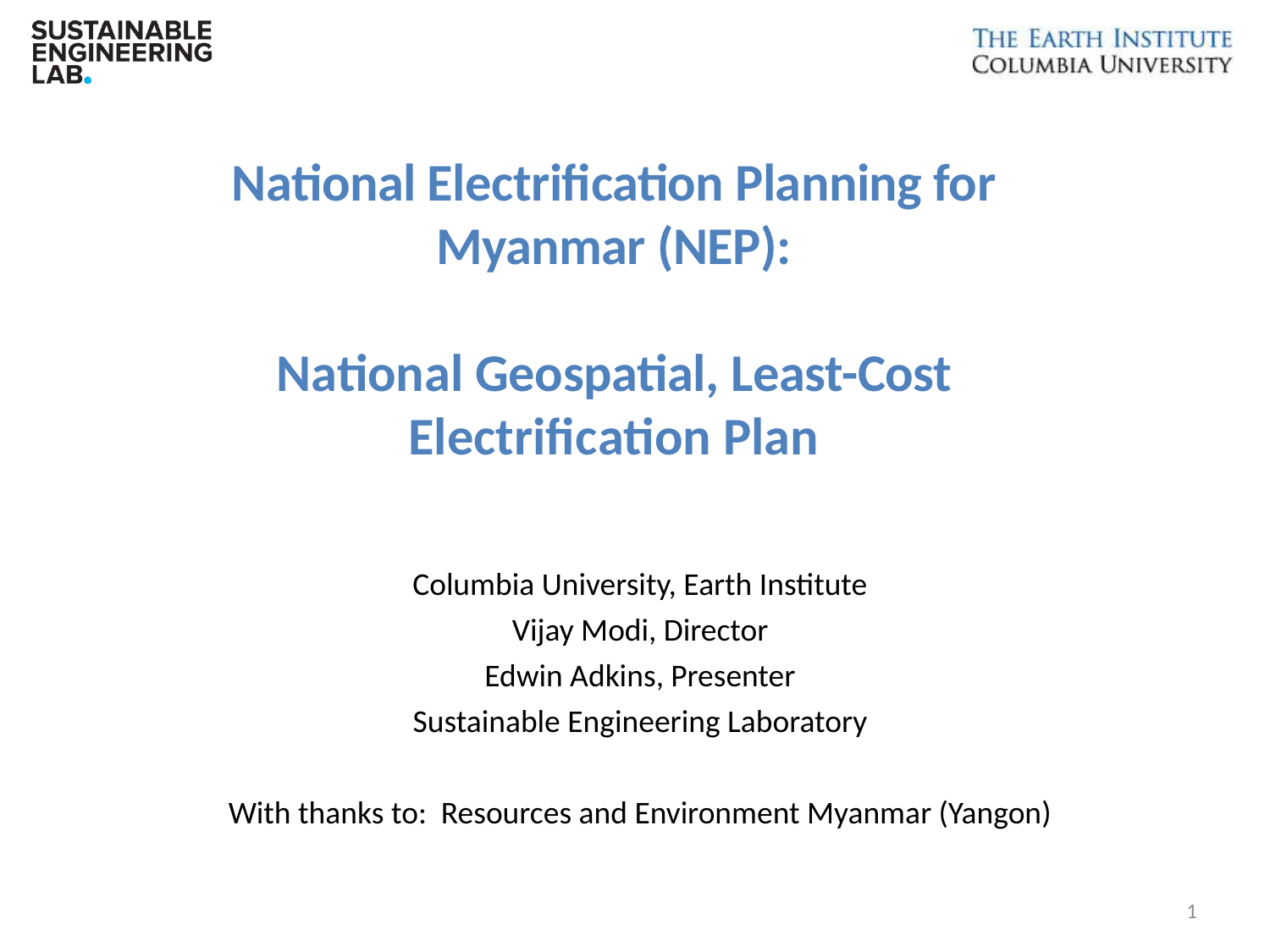

National Electrification Planning for Myanmar (NEP):
National Geospatial, Least-Cost Electrification Plan
Columbia University, Earth Institute
Vijay Modi, Director
Edwin Adkins, Presenter
Sustainable Engineering Laboratory

With thanks to:  Resources and Environment Myanmar (Yangon)
1